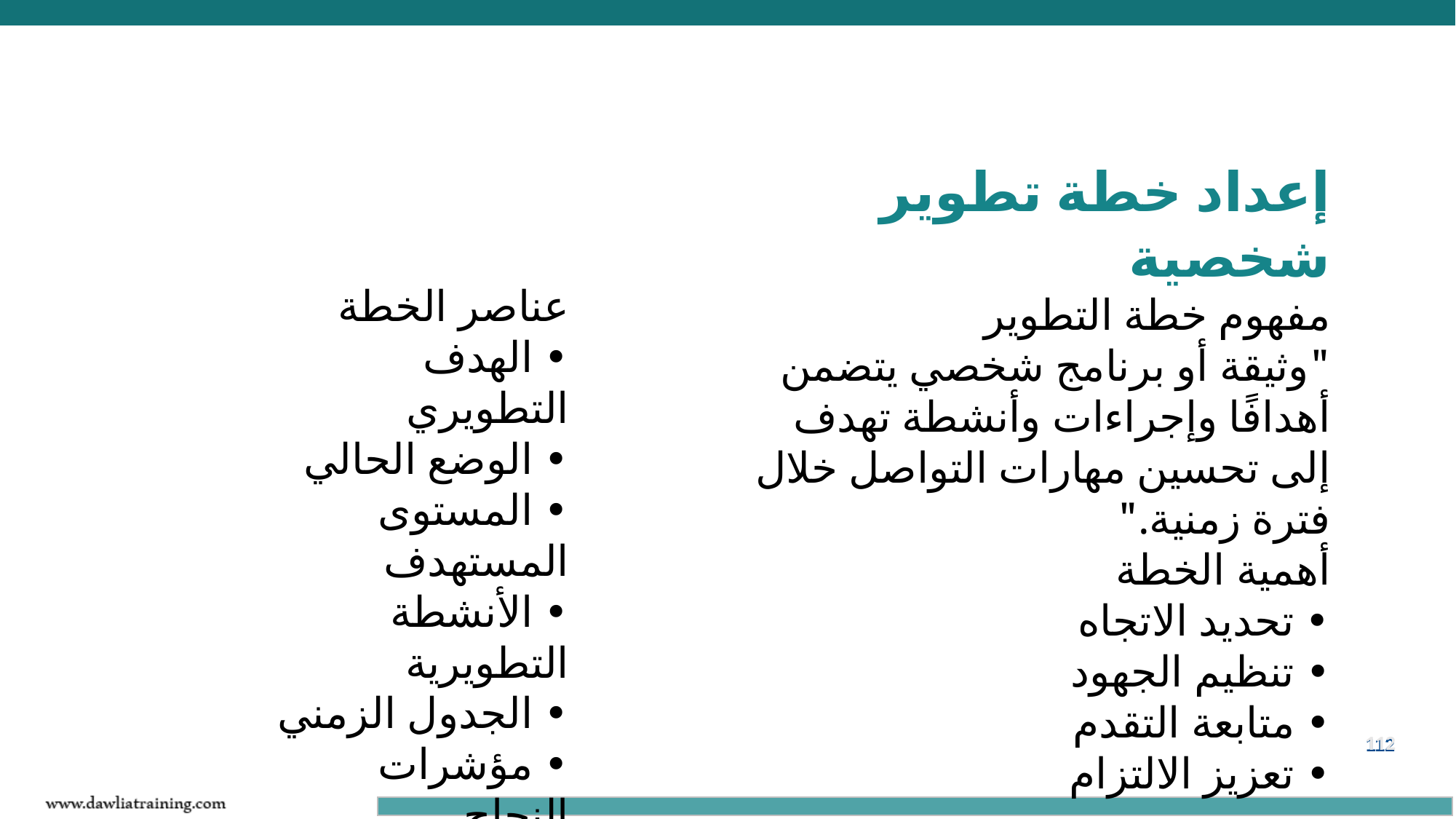

إعداد خطة تطوير شخصية
مفهوم خطة التطوير
"وثيقة أو برنامج شخصي يتضمن أهدافًا وإجراءات وأنشطة تهدف إلى تحسين مهارات التواصل خلال فترة زمنية."
أهمية الخطة
• تحديد الاتجاه
• تنظيم الجهود
• متابعة التقدم
• تعزيز الالتزام

عناصر الخطة
• الهدف التطويري
• الوضع الحالي
• المستوى المستهدف
• الأنشطة التطويرية
• الجدول الزمني
• مؤشرات النجاح
112